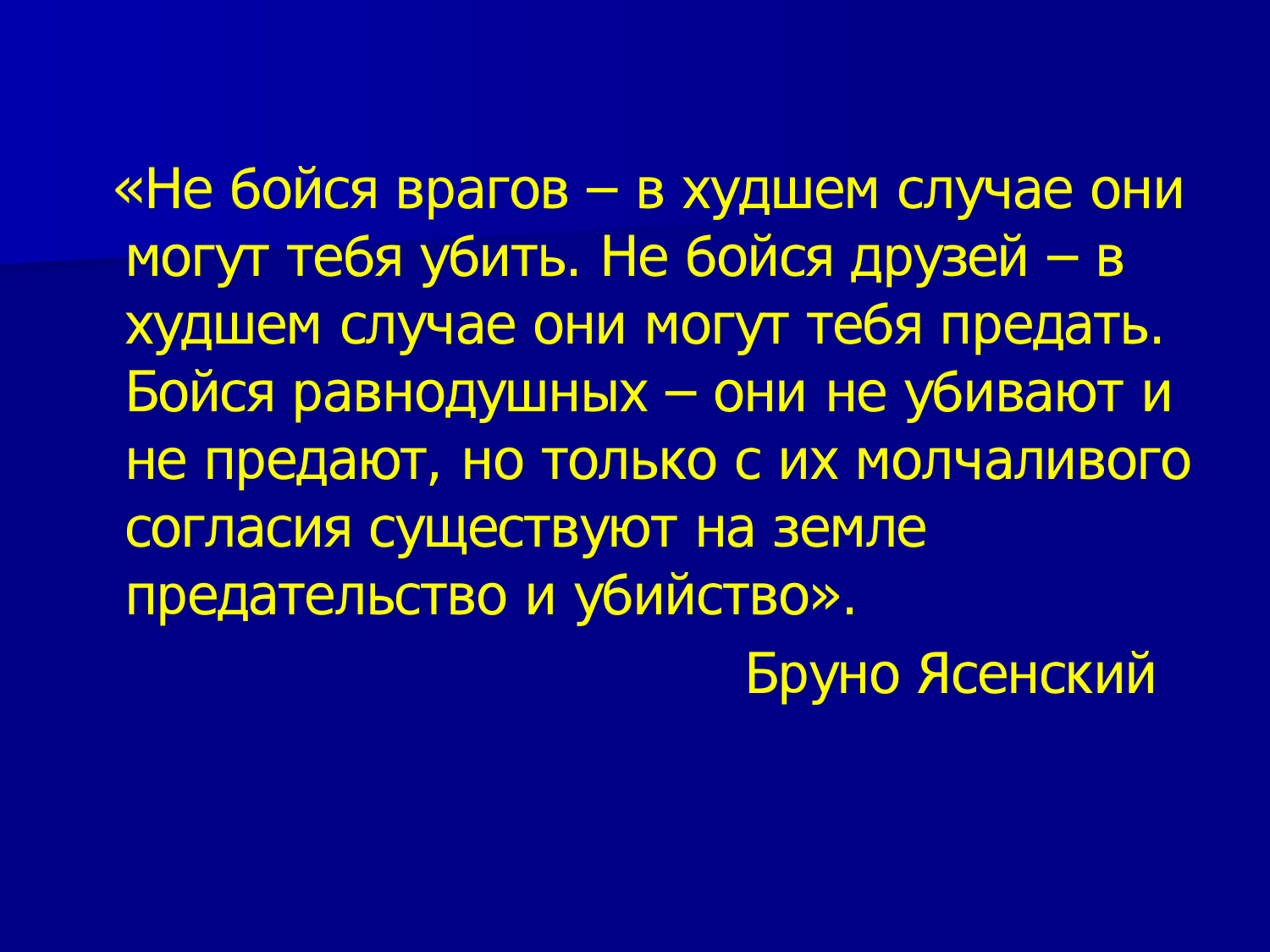

«Не бойся врагов – в худшем случае они могут тебя убить. Не бойся друзей – в худшем случае они могут тебя предать. Бойся равнодушных – они не убивают и не предают, но только с их молчаливого согласия существуют на земле предательство и убийство».
                                      Бруно Ясенский